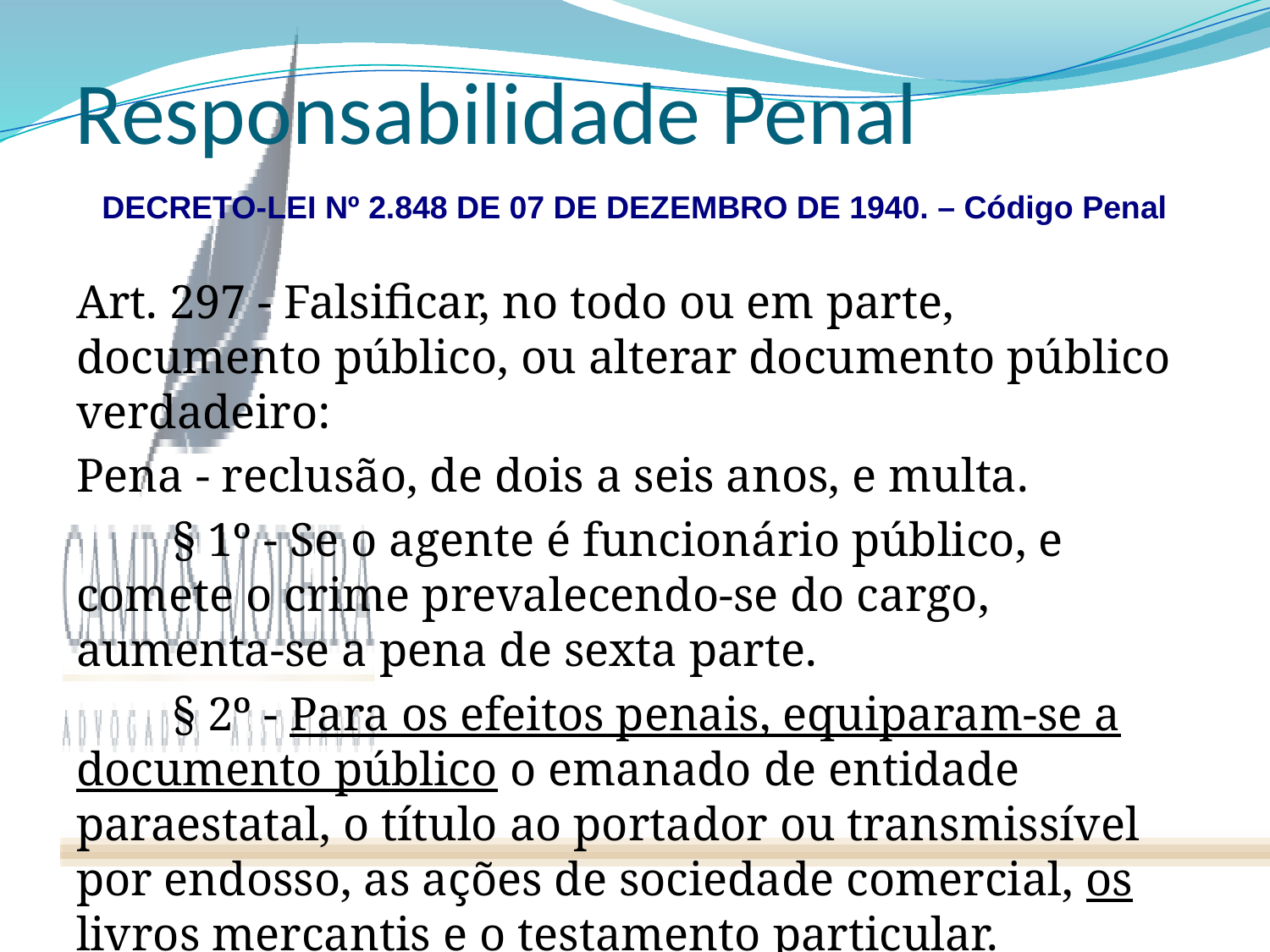

# Responsabilidade Penal
DECRETO-LEI Nº 2.848 DE 07 DE DEZEMBRO DE 1940. – Código Penal

Art. 297 - Falsificar, no todo ou em parte, documento público, ou alterar documento público verdadeiro:
Pena - reclusão, de dois a seis anos, e multa.
        § 1º - Se o agente é funcionário público, e comete o crime prevalecendo-se do cargo, aumenta-se a pena de sexta parte.
        § 2º - Para os efeitos penais, equiparam-se a documento público o emanado de entidade paraestatal, o título ao portador ou transmissível por endosso, as ações de sociedade comercial, os livros mercantis e o testamento particular.